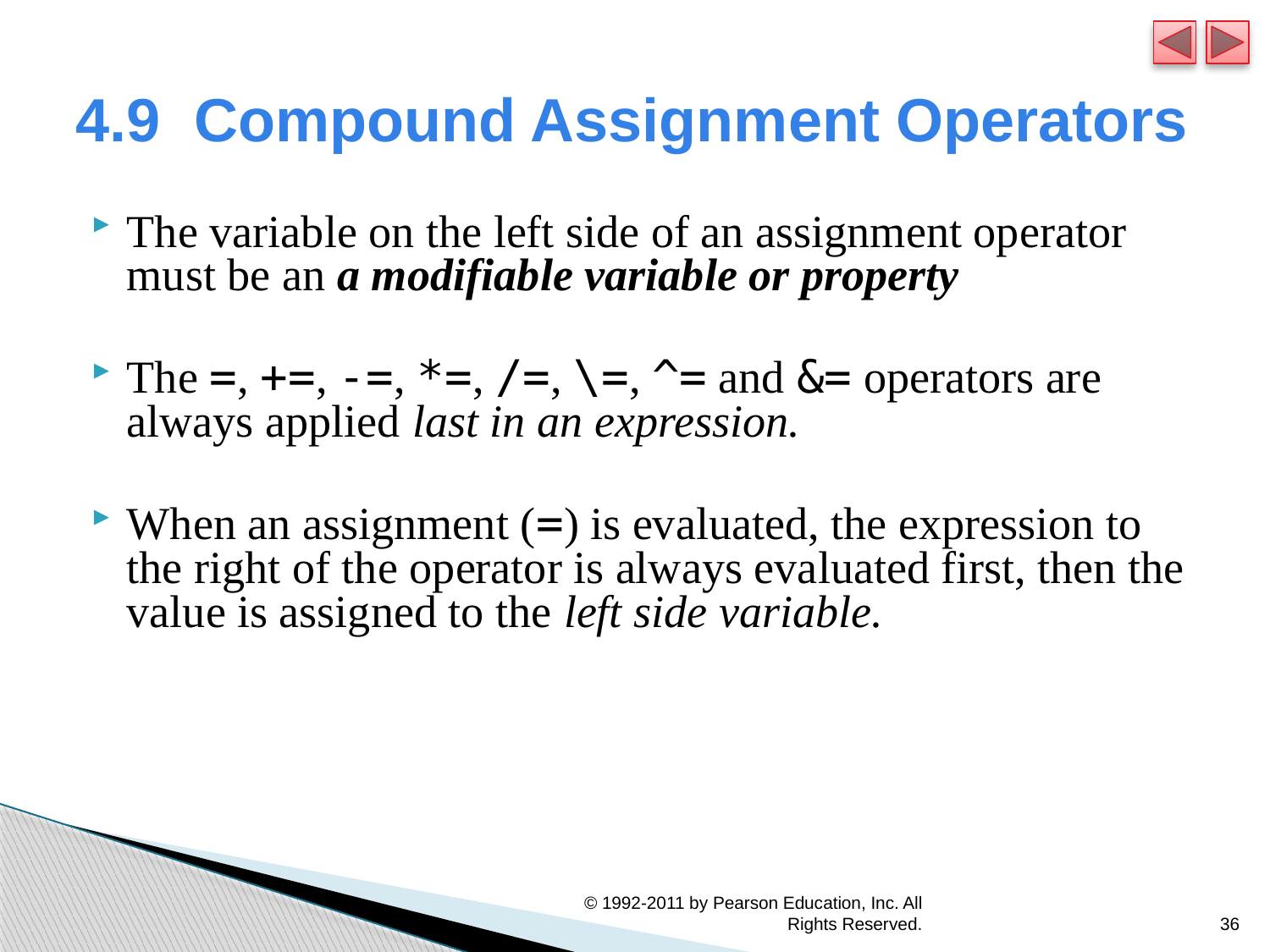

# 4.9  Compound Assignment Operators
The variable on the left side of an assignment operator must be an a modifiable variable or property

The =, +=, -=, *=, /=, \=, ^= and &= operators are always applied last in an expression.

When an assignment (=) is evaluated, the expression to the right of the operator is always evaluated first, then the value is assigned to the left side variable.
© 1992-2011 by Pearson Education, Inc. All Rights Reserved.
36